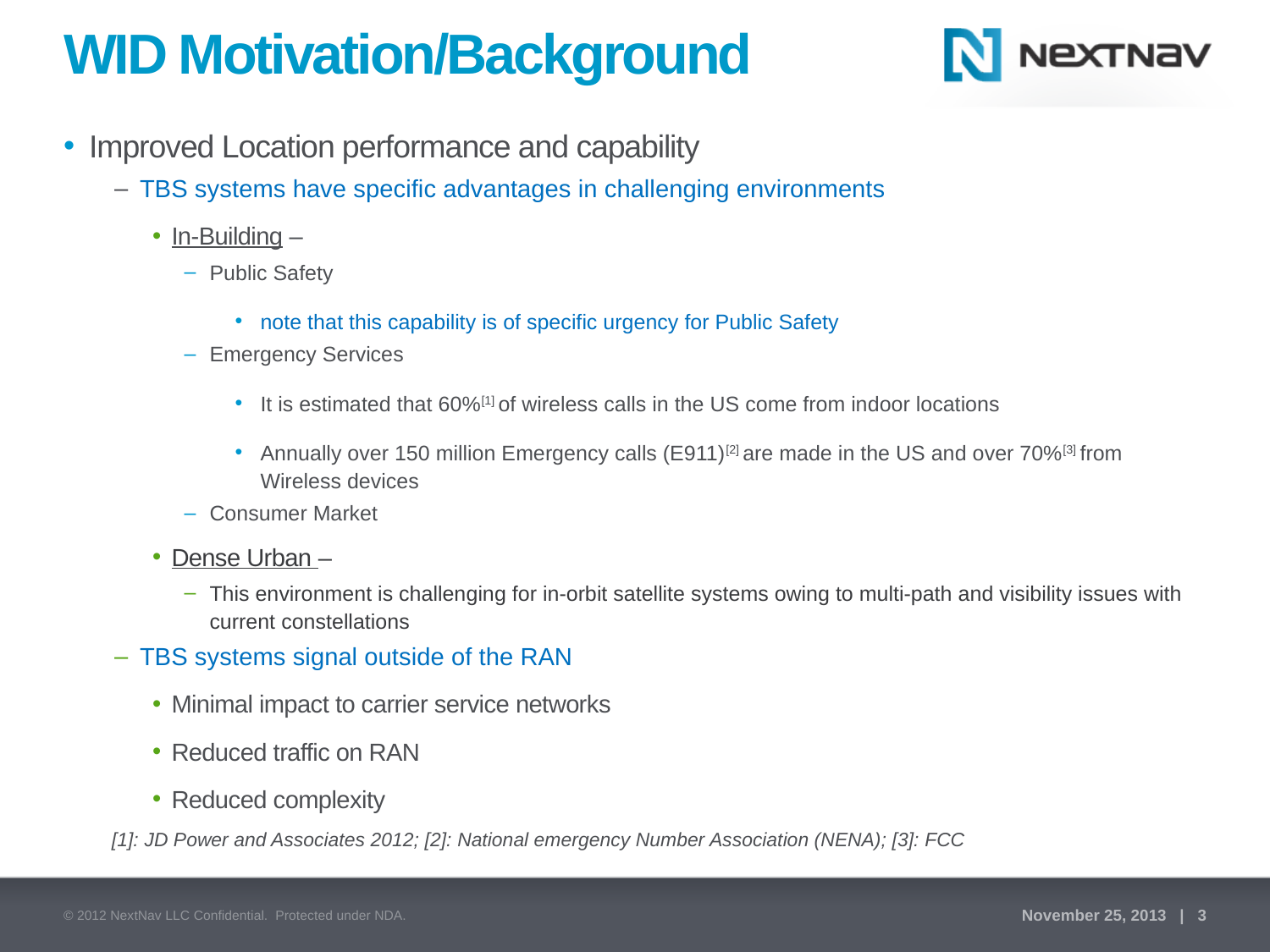

# WID Motivation/Background
Improved Location performance and capability
TBS systems have specific advantages in challenging environments
In-Building –
Public Safety
note that this capability is of specific urgency for Public Safety
Emergency Services
It is estimated that 60%[1] of wireless calls in the US come from indoor locations
Annually over 150 million Emergency calls (E911)[2] are made in the US and over 70%[3] from Wireless devices
Consumer Market
Dense Urban –
This environment is challenging for in-orbit satellite systems owing to multi-path and visibility issues with current constellations
TBS systems signal outside of the RAN
Minimal impact to carrier service networks
Reduced traffic on RAN
Reduced complexity

[1]: JD Power and Associates 2012; [2]: National emergency Number Association (NENA); [3]: FCC
© 2012 NextNav LLC Confidential.  Protected under NDA.
November 25, 2013   |   3